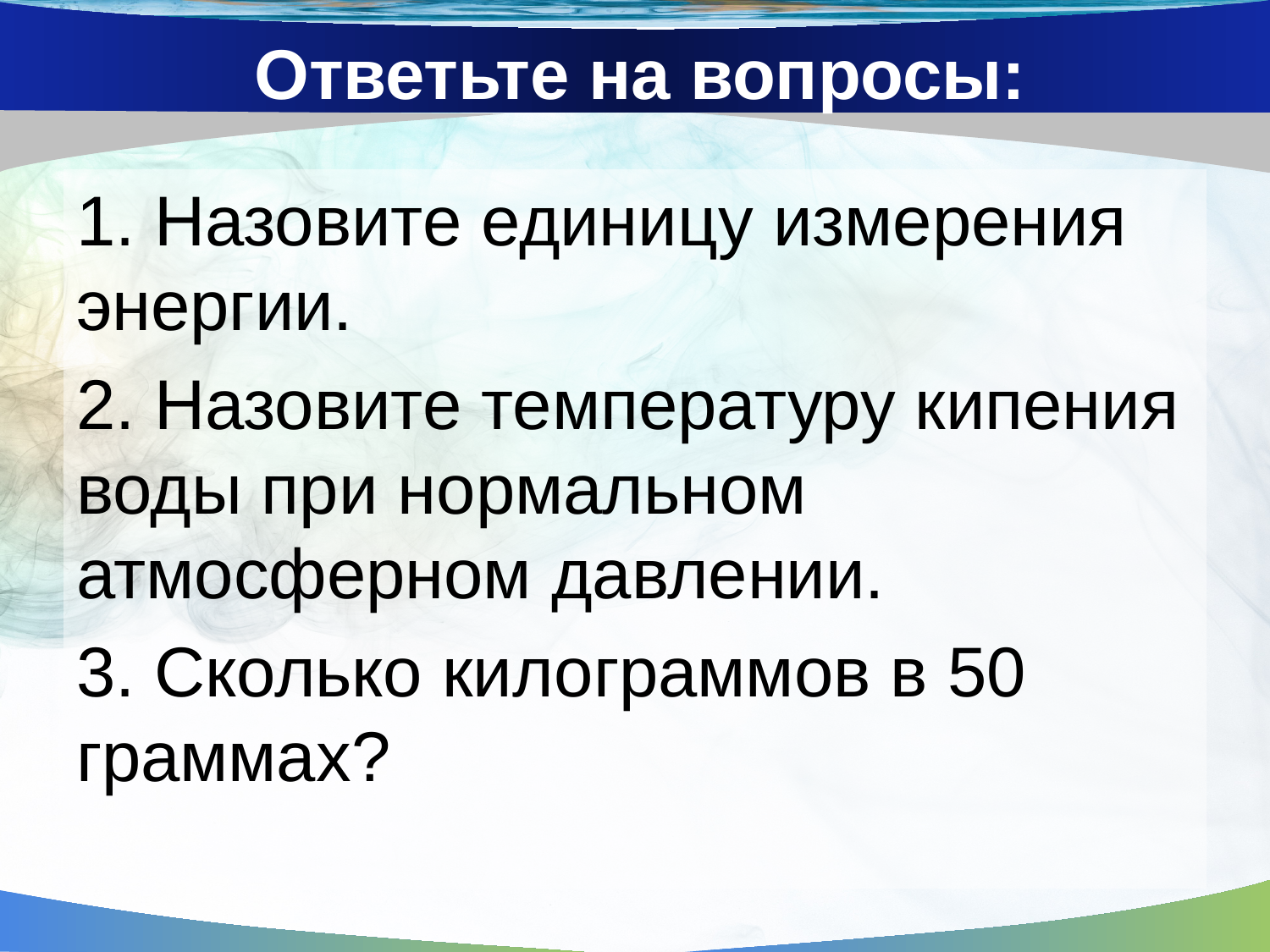

# Ответьте на вопросы:
1. Назовите единицу измерения энергии.
2. Назовите температуру кипения воды при нормальном атмосферном давлении.
3. Сколько килограммов в 50 граммах?